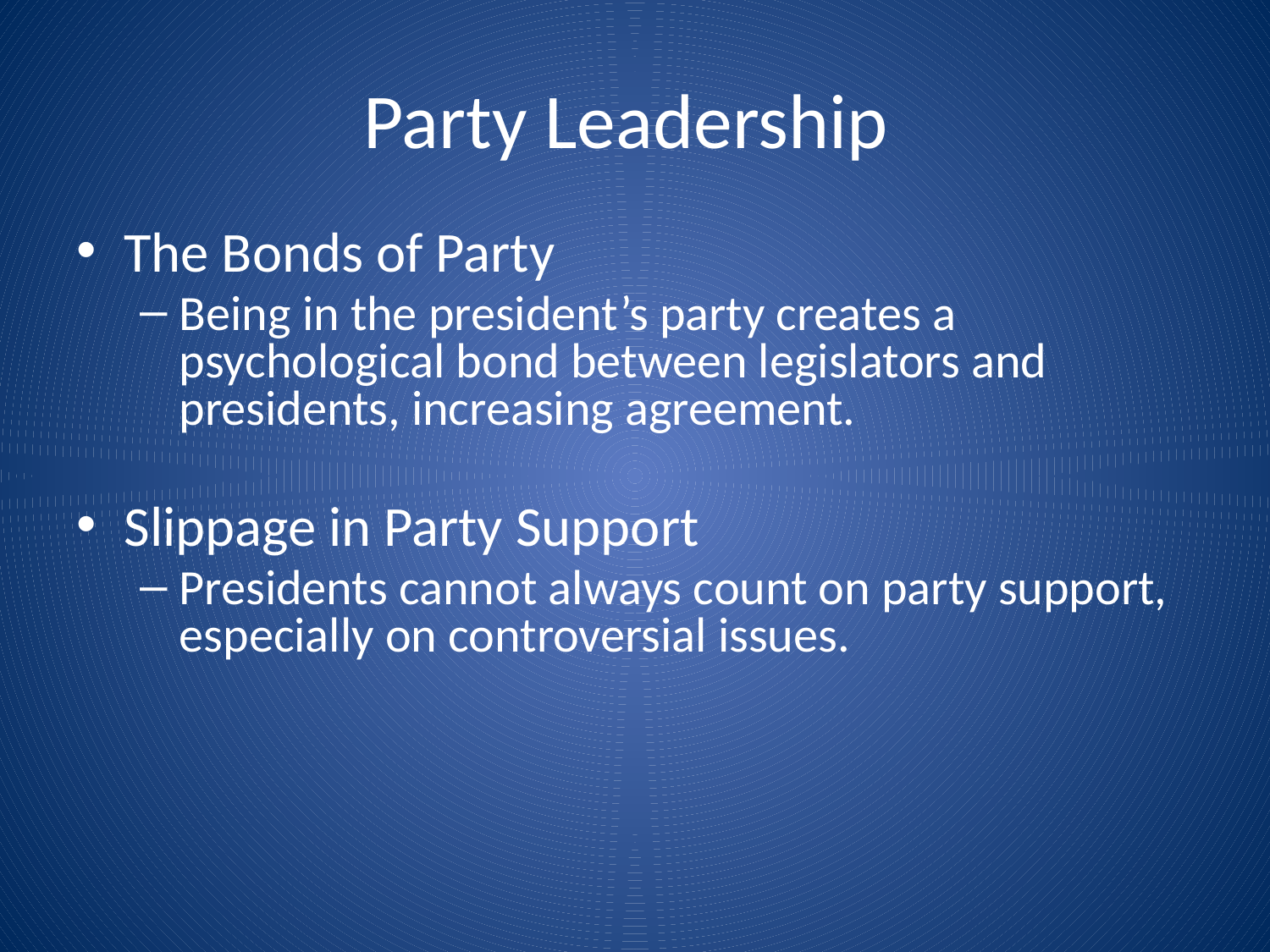

# Party Leadership
The Bonds of Party
Being in the president’s party creates a psychological bond between legislators and presidents, increasing agreement.

Slippage in Party Support
Presidents cannot always count on party support, especially on controversial issues.